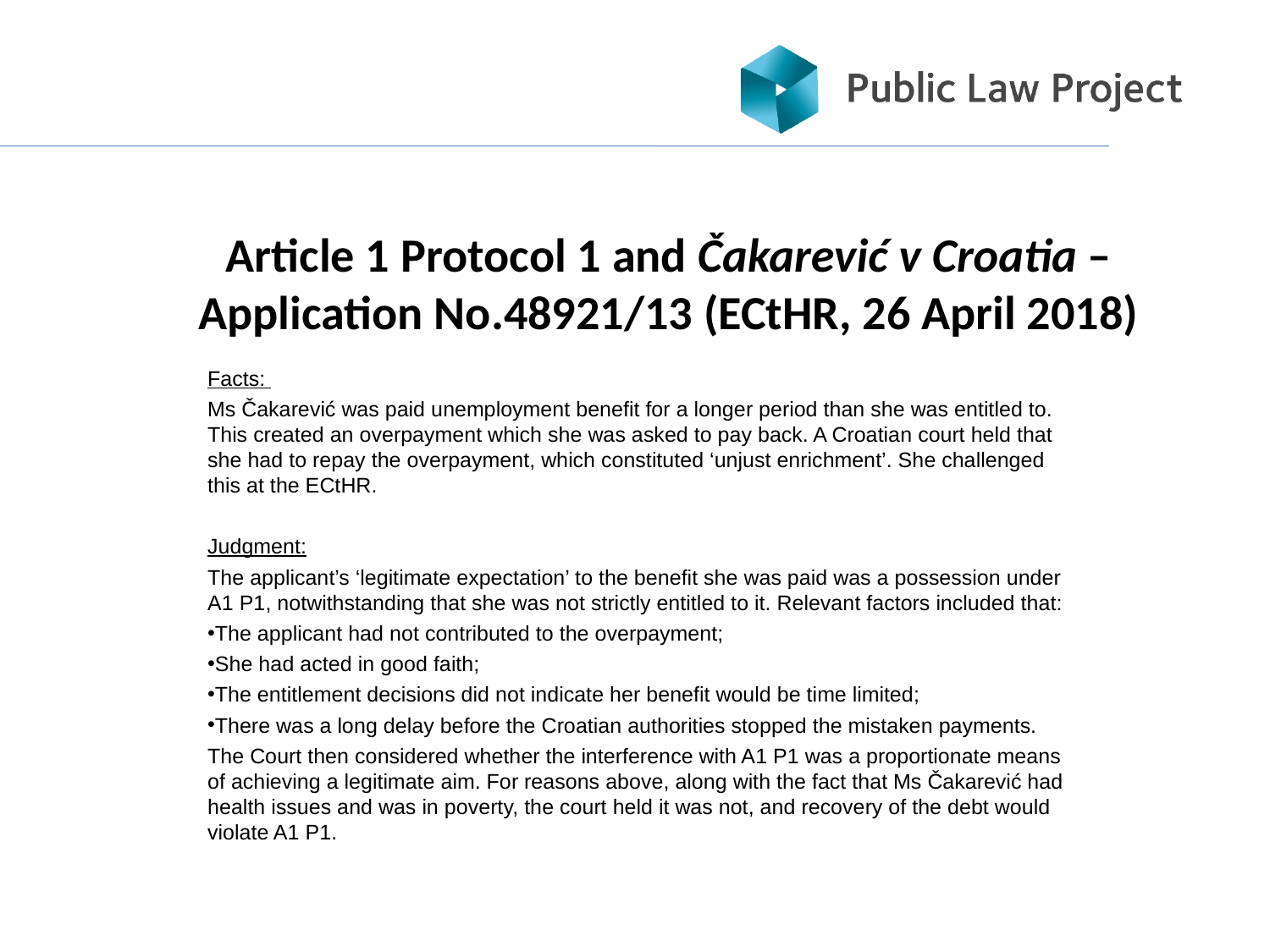

# Article 1 Protocol 1 and Čakarević v Croatia – Application No.48921/13 (ECtHR, 26 April 2018)

Facts:
Ms Čakarević was paid unemployment benefit for a longer period than she was entitled to. This created an overpayment which she was asked to pay back. A Croatian court held that she had to repay the overpayment, which constituted ‘unjust enrichment’. She challenged this at the ECtHR.

Judgment:
The applicant’s ‘legitimate expectation’ to the benefit she was paid was a possession under A1 P1, notwithstanding that she was not strictly entitled to it. Relevant factors included that:
The applicant had not contributed to the overpayment;
She had acted in good faith;
The entitlement decisions did not indicate her benefit would be time limited;
There was a long delay before the Croatian authorities stopped the mistaken payments.
The Court then considered whether the interference with A1 P1 was a proportionate means of achieving a legitimate aim. For reasons above, along with the fact that Ms Čakarević had health issues and was in poverty, the court held it was not, and recovery of the debt would violate A1 P1.